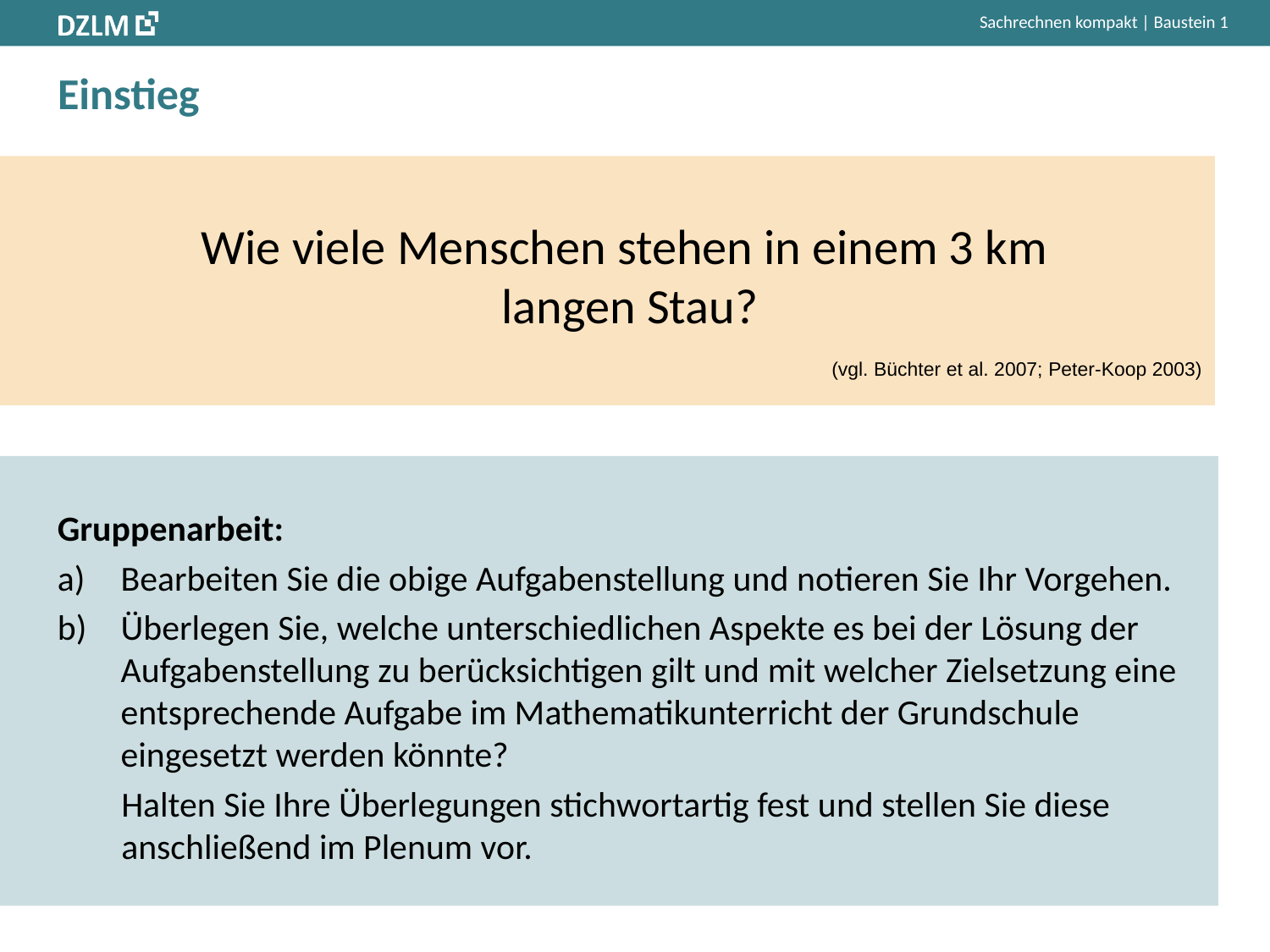

# Einstieg

Wie viele Menschen stehen in einem 3 km
langen Stau?

(vgl. Büchter et al. 2007; Peter-Koop 2003)

Gruppenarbeit:
Bearbeiten Sie die obige Aufgabenstellung und notieren Sie Ihr Vorgehen.
Überlegen Sie, welche unterschiedlichen Aspekte es bei der Lösung der Aufgabenstellung zu berücksichtigen gilt und mit welcher Zielsetzung eine entsprechende Aufgabe im Mathematikunterricht der Grundschule eingesetzt werden könnte?
Halten Sie Ihre Überlegungen stichwortartig fest und stellen Sie diese anschließend im Plenum vor.